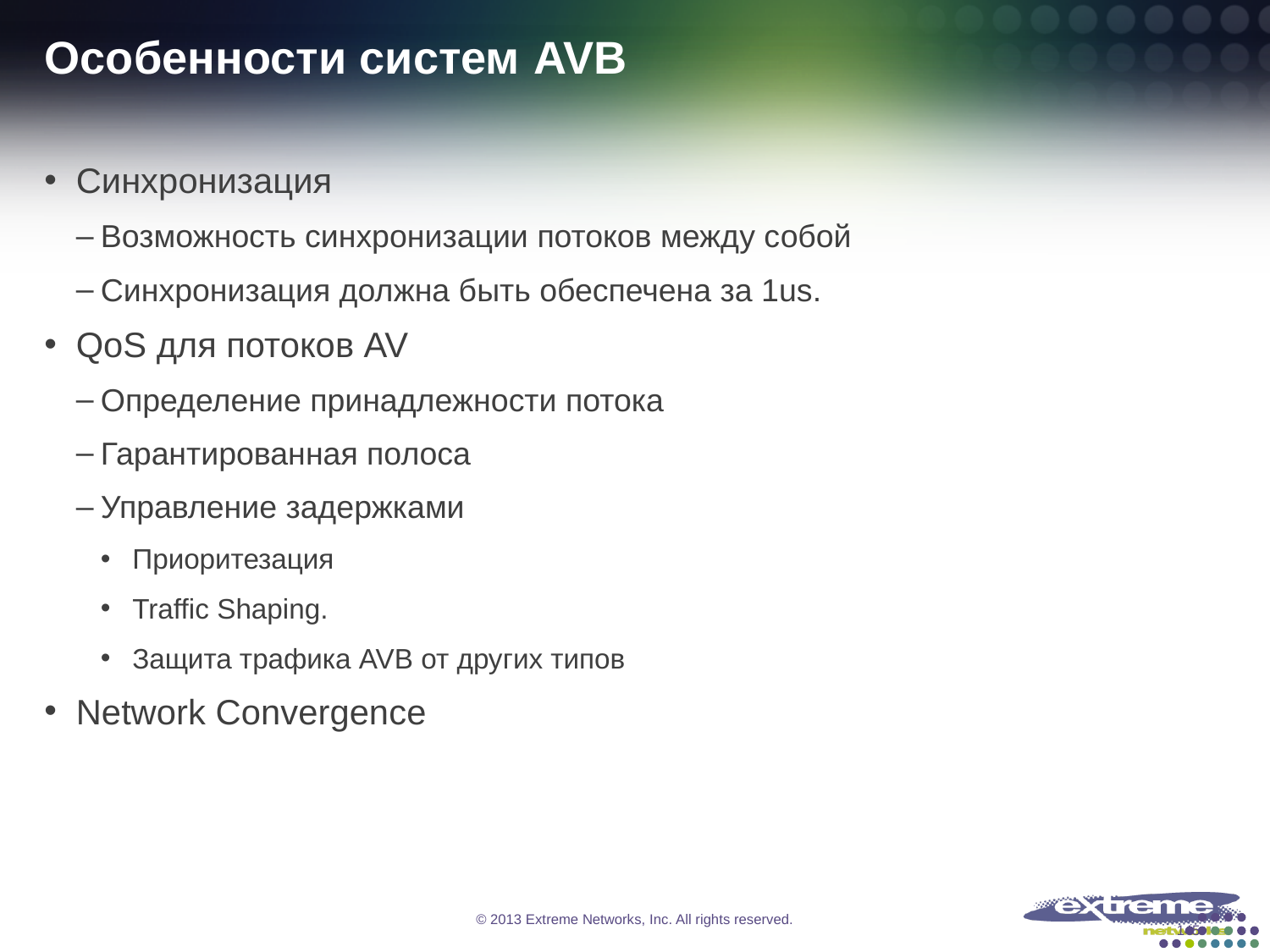

# Особенности систем AVB
Синхронизация
Возможность синхронизации потоков между собой
Синхронизация должна быть обеспечена за 1us.
QoS для потоков AV
Определение принадлежности потока
Гарантированная полоса
Управление задержками
Приоритезация
Traffic Shaping.
Защита трафика AVB от других типов
Network Convergence

145